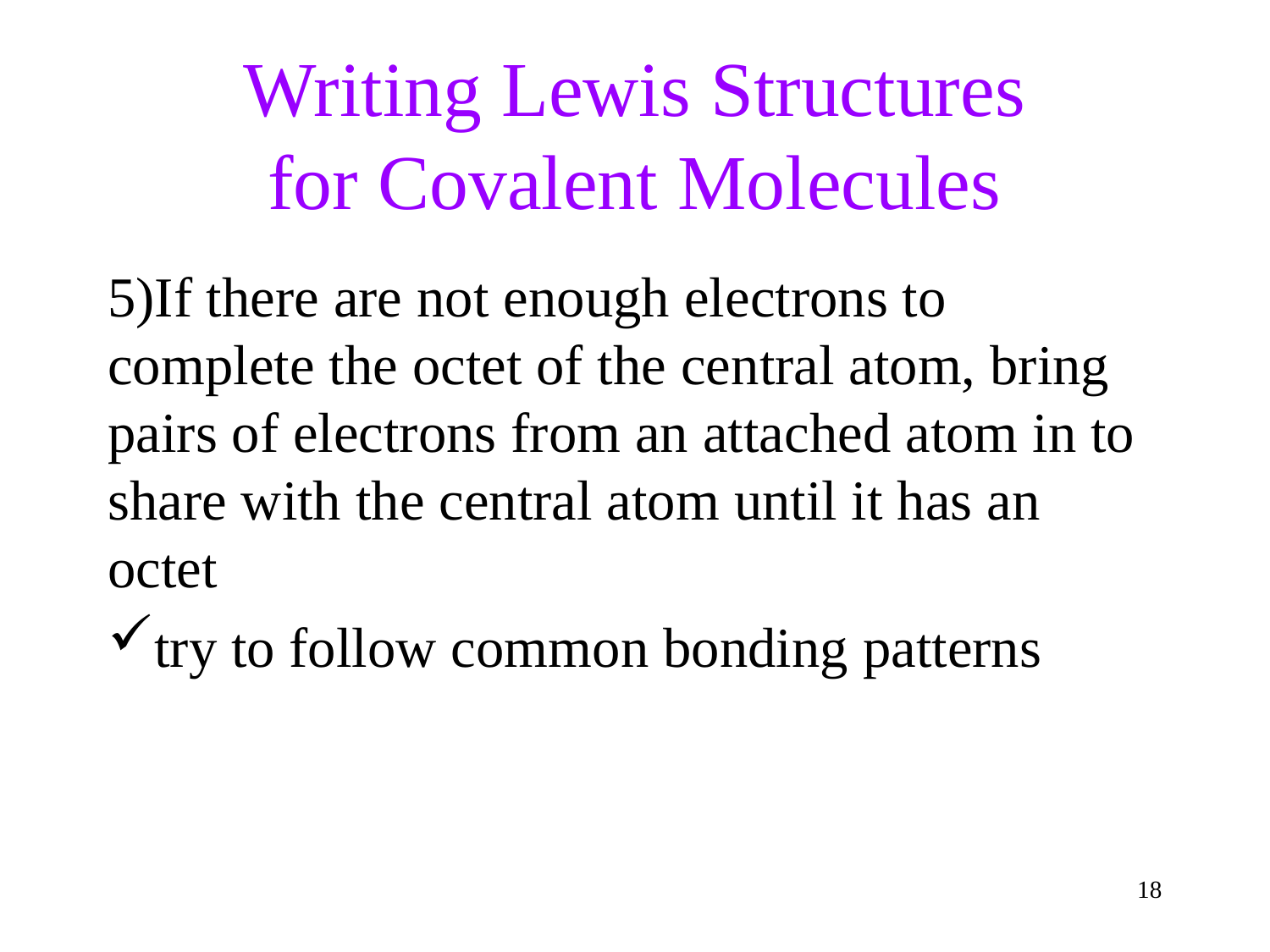

Writing Lewis Structures
for Covalent Molecules
If there are not enough electrons to complete the octet of the central atom, bring pairs of electrons from an attached atom in to share with the central atom until it has an octet
try to follow common bonding patterns
18